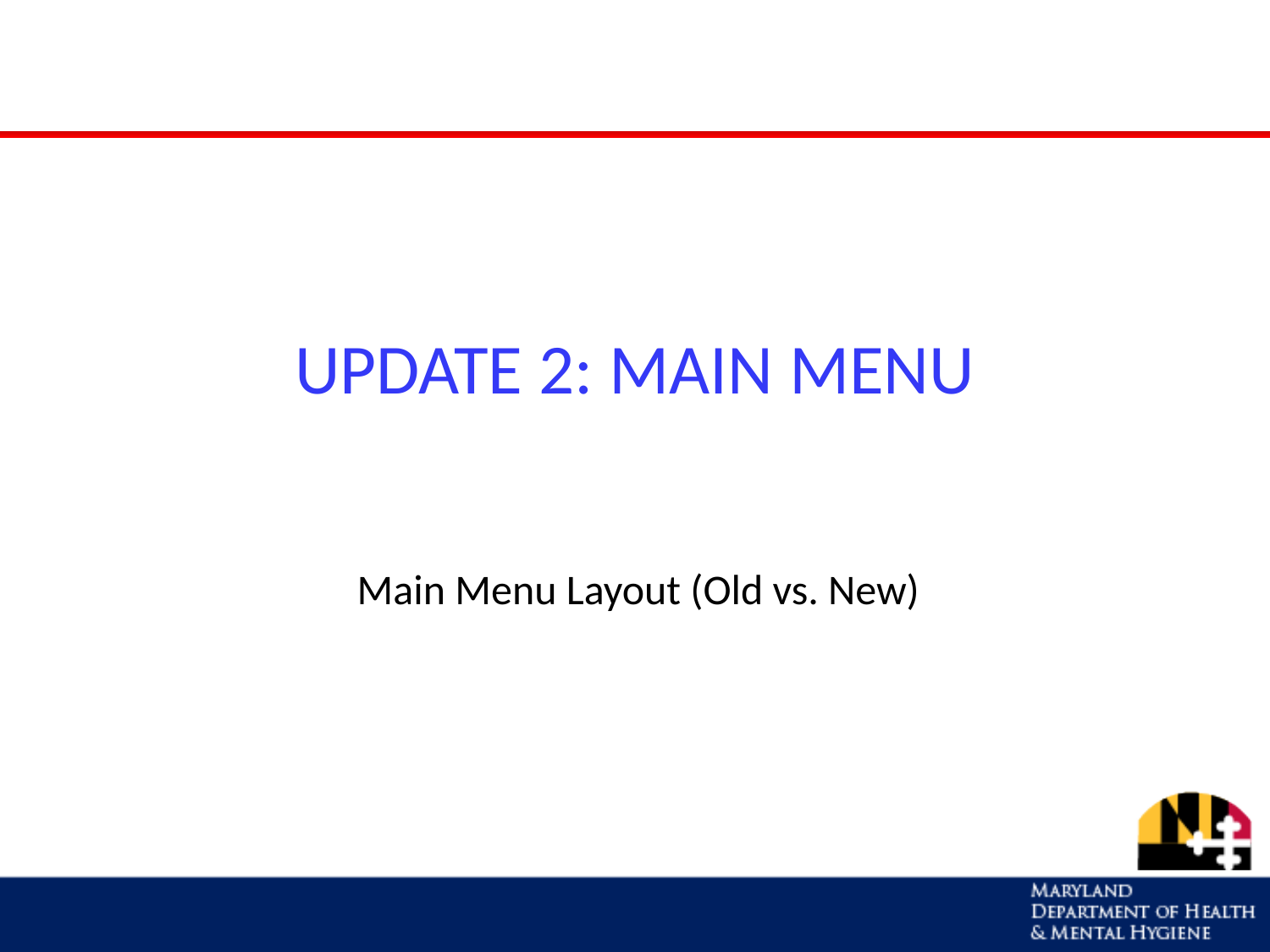

# UPDATE 2: MAIN MENU
Main Menu Layout (Old vs. New)